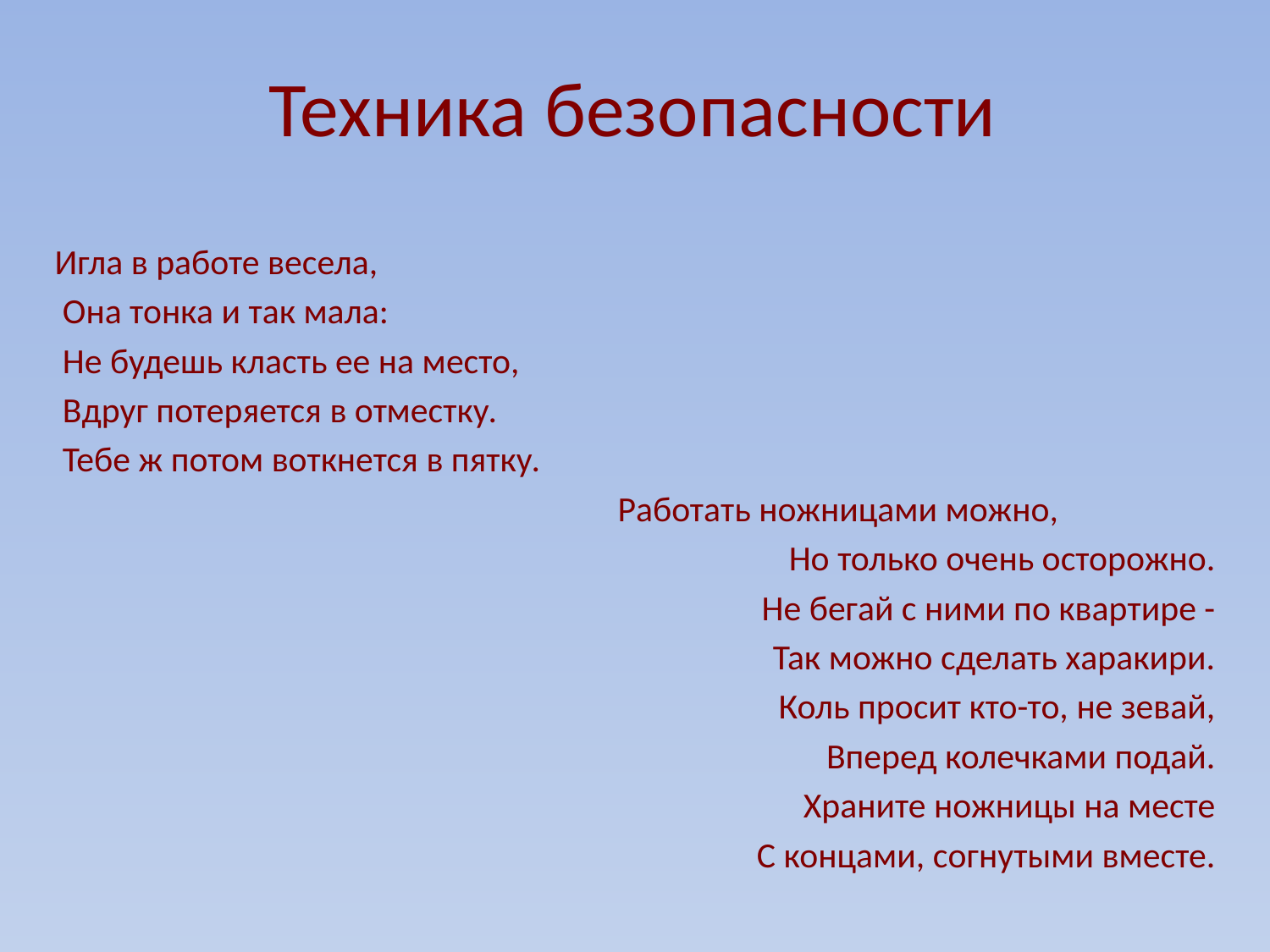

# Техника безопасности
Игла в работе весела,
 Она тонка и так мала:
 Не будешь класть ее на место,
 Вдруг потеряется в отместку.
 Тебе ж потом воткнется в пятку.
                                                                      Работать ножницами можно,
 Но только очень осторожно.
 Не бегай с ними по квартире -
 Так можно сделать харакири.
 Коль просит кто-то, не зевай,
 Вперед колечками подай.
 Храните ножницы на месте
 С концами, согнутыми вместе.